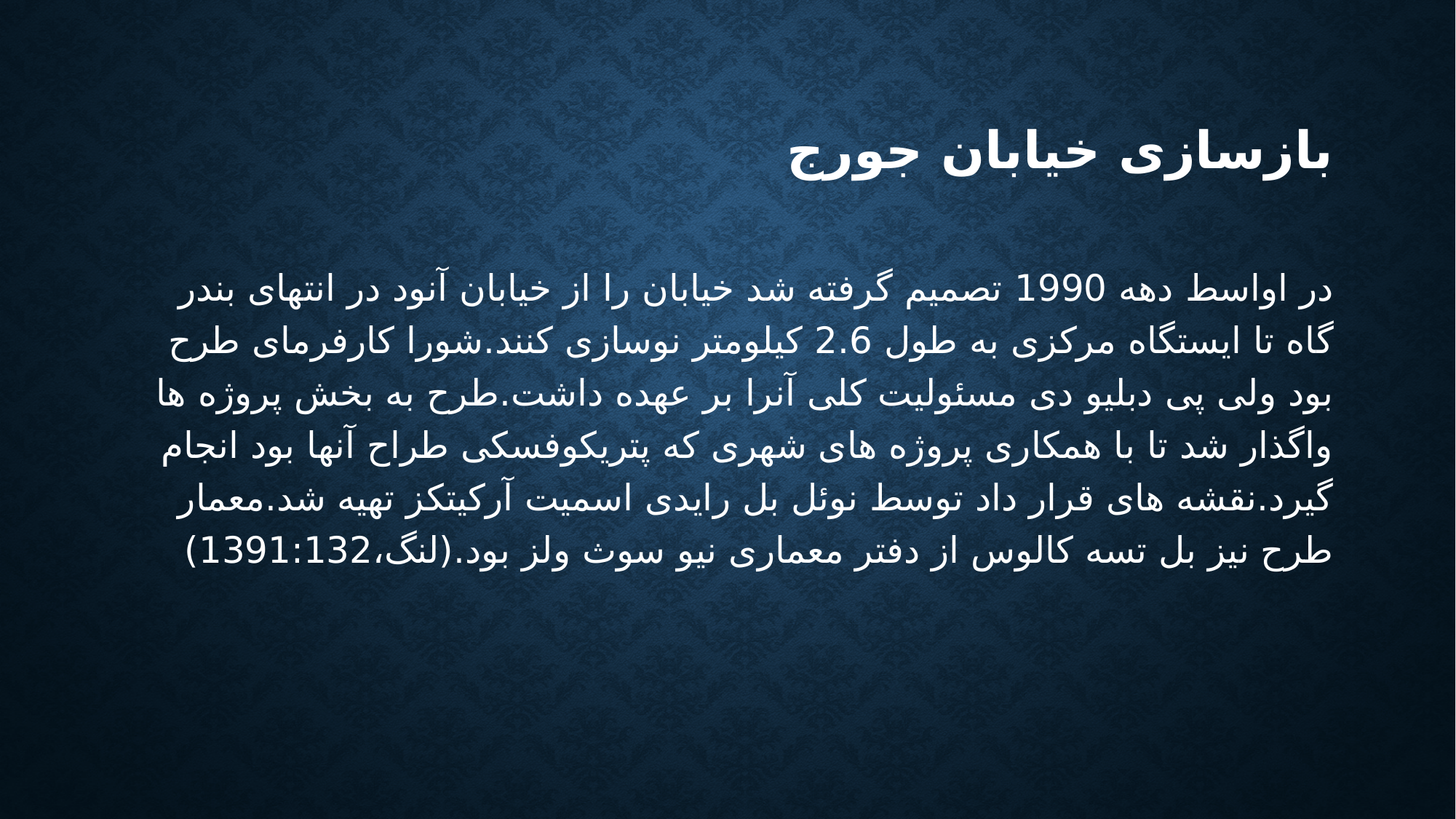

# بازسازی خیابان جورج
در اواسط دهه 1990 تصمیم گرفته شد خیابان را از خیابان آنود در انتهای بندر گاه تا ایستگاه مرکزی به طول 2.6 کیلومتر نوسازی کنند.شورا کارفرمای طرح بود ولی پی دبلیو دی مسئولیت کلی آنرا بر عهده داشت.طرح به بخش پروژه ها واگذار شد تا با همکاری پروژه های شهری که پتریکوفسکی طراح آنها بود انجام گیرد.نقشه های قرار داد توسط نوئل بل رایدی اسمیت آرکیتکز تهیه شد.معمار طرح نیز بل تسه کالوس از دفتر معماری نیو سوث ولز بود.(لنگ،1391:132)